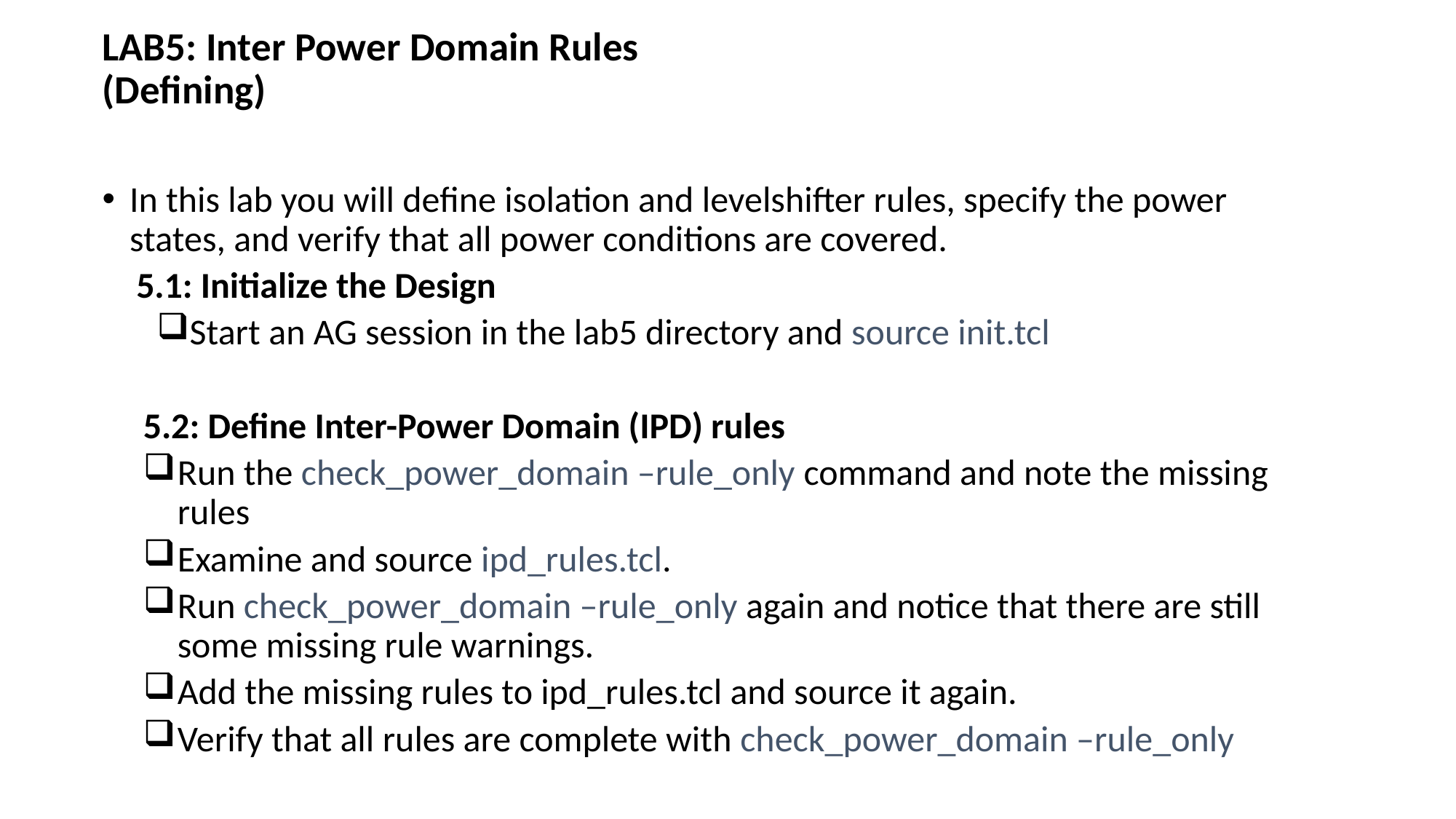

# LAB5: Inter Power Domain Rules (Defining)
In this lab you will define isolation and levelshifter rules, specify the power states, and verify that all power conditions are covered.
5.1: Initialize the Design
Start an AG session in the lab5 directory and source init.tcl

5.2: Define Inter-Power Domain (IPD) rules
Run the check_power_domain –rule_only command and note the missing rules
Examine and source ipd_rules.tcl.
Run check_power_domain –rule_only again and notice that there are still some missing rule warnings.
Add the missing rules to ipd_rules.tcl and source it again.
Verify that all rules are complete with check_power_domain –rule_only